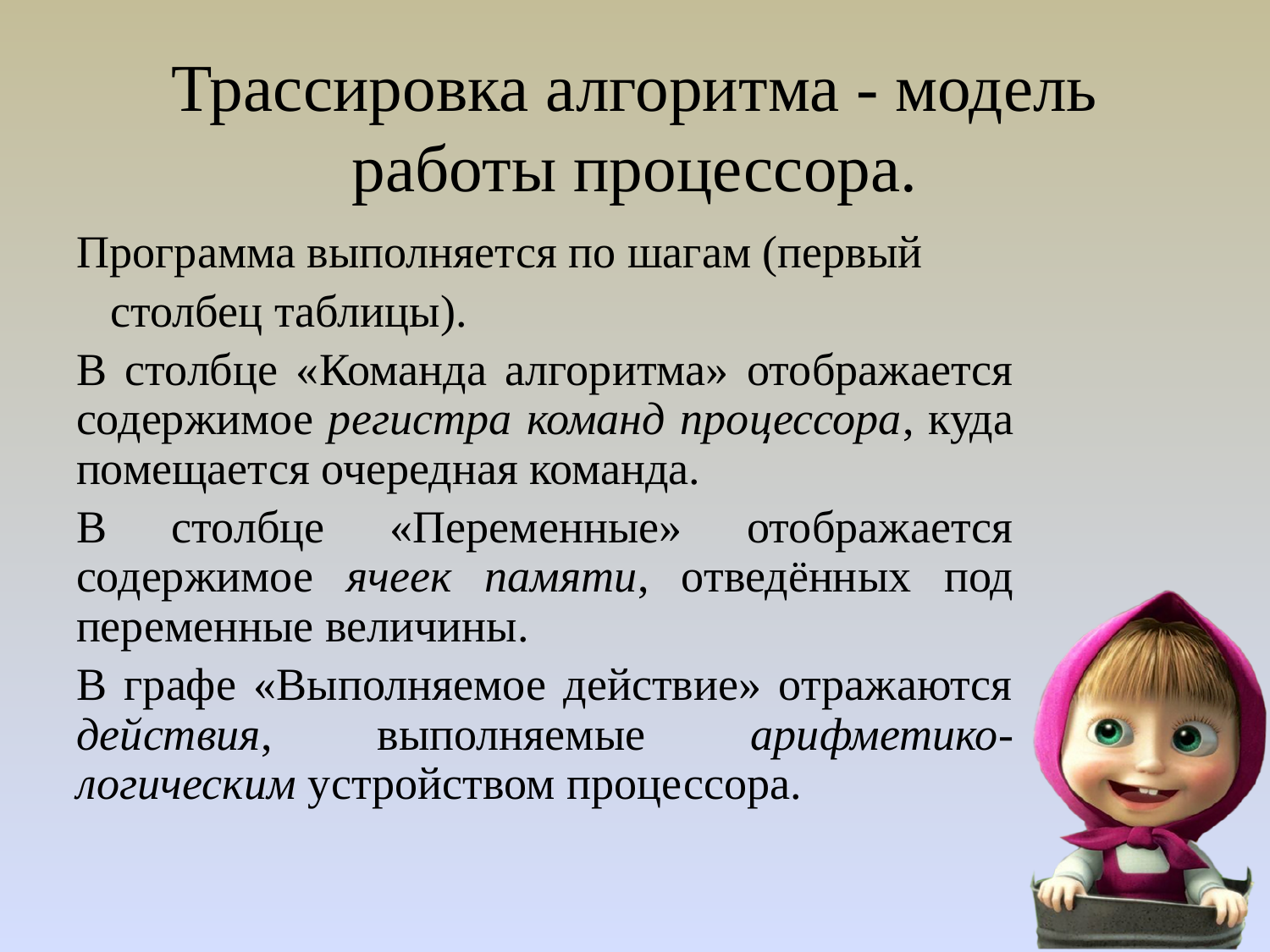

Трассировка алгоритма - модель работы процессора.
Программа выполняется по шагам (первый
   столбец таблицы).
В столбце «Команда алгоритма» отображается содержимое регистра команд процессора, куда помещается очередная команда.
В столбце «Переменные» отображается содержимое ячеек памяти, отведённых под переменные величины.
В графе «Выполняемое действие» отражаются действия, выполняемые арифметико-логическим устройством процессора.